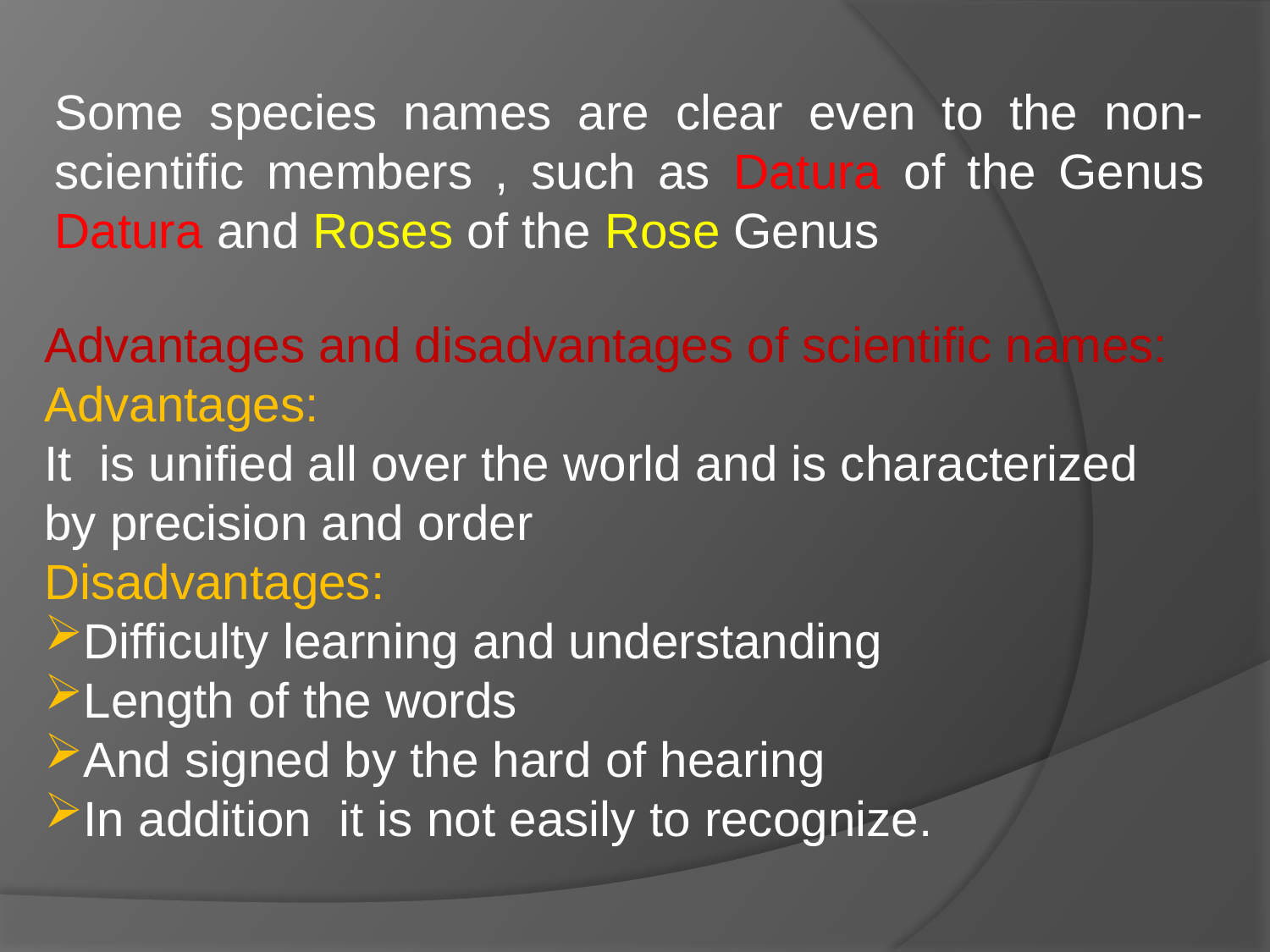

Some species names are clear even to the non-scientific members , such as Datura of the Genus Datura and Roses of the Rose Genus
Advantages and disadvantages of scientific names:
Advantages:
It  is unified all over the world and is characterized by precision and order
Disadvantages:
Difficulty learning and understanding
Length of the words
And signed by the hard of hearing
In addition  it is not easily to recognize.